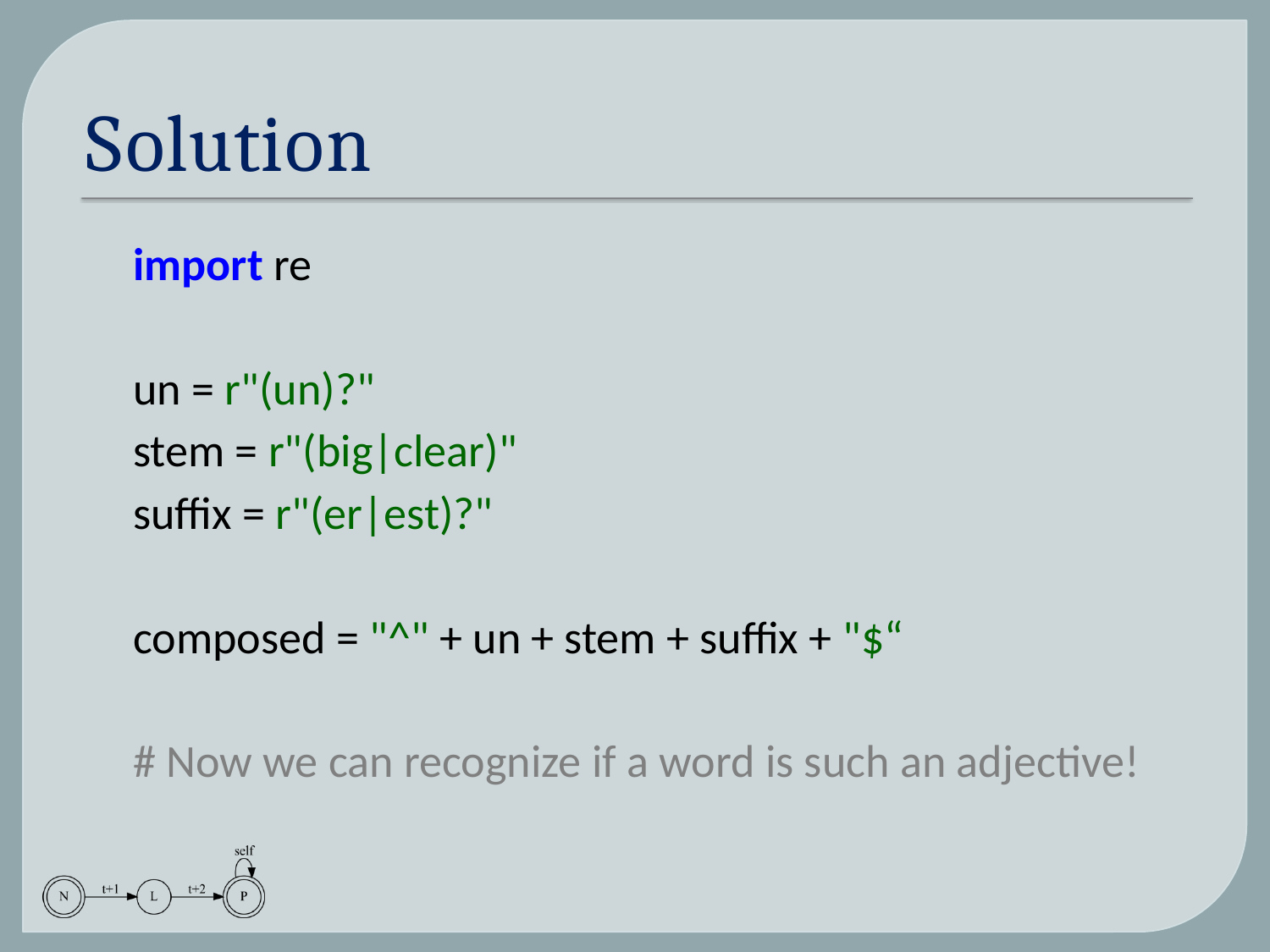

# Solution
import re

un = r"(un)?"
stem = r"(big|clear)"
suffix = r"(er|est)?"

composed = "^" + un + stem + suffix + "$“

# Now we can recognize if a word is such an adjective!